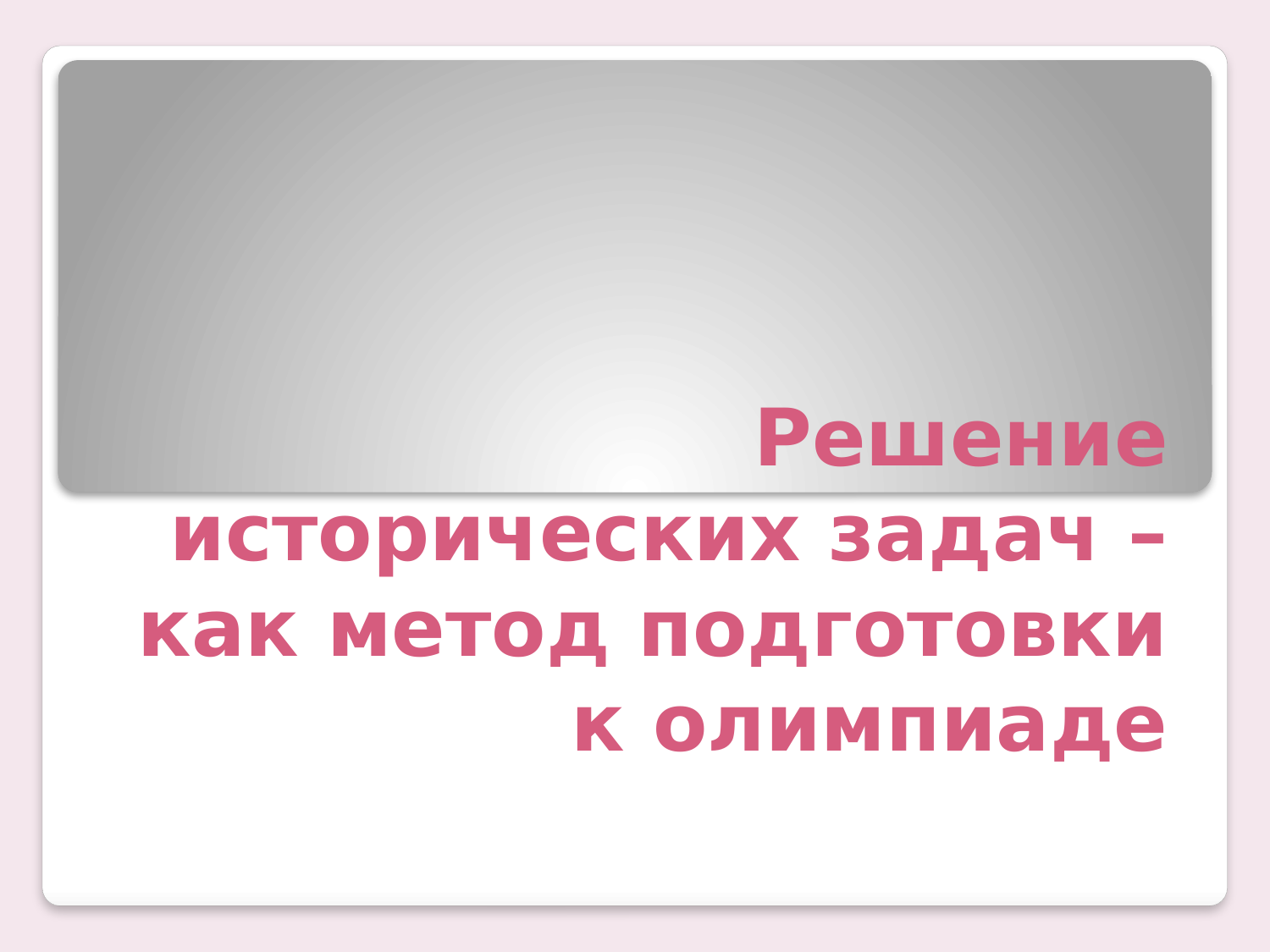

# Решение исторических задач –как метод подготовки к олимпиаде